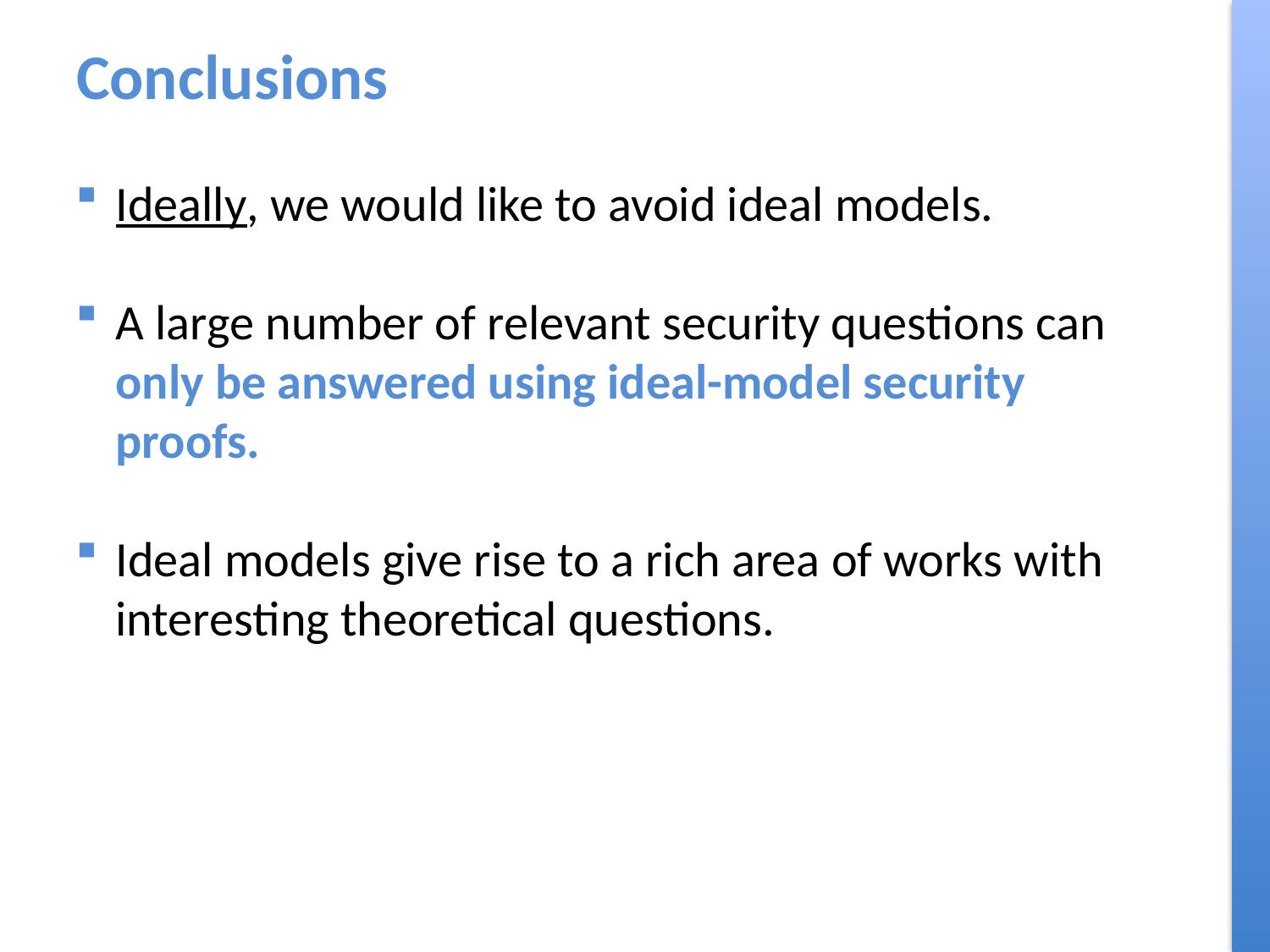

# Conclusions
Ideally, we would like to avoid ideal models.
A large number of relevant security questions can only be answered using ideal-model security proofs.

Ideal models give rise to a rich area of works with interesting theoretical questions.